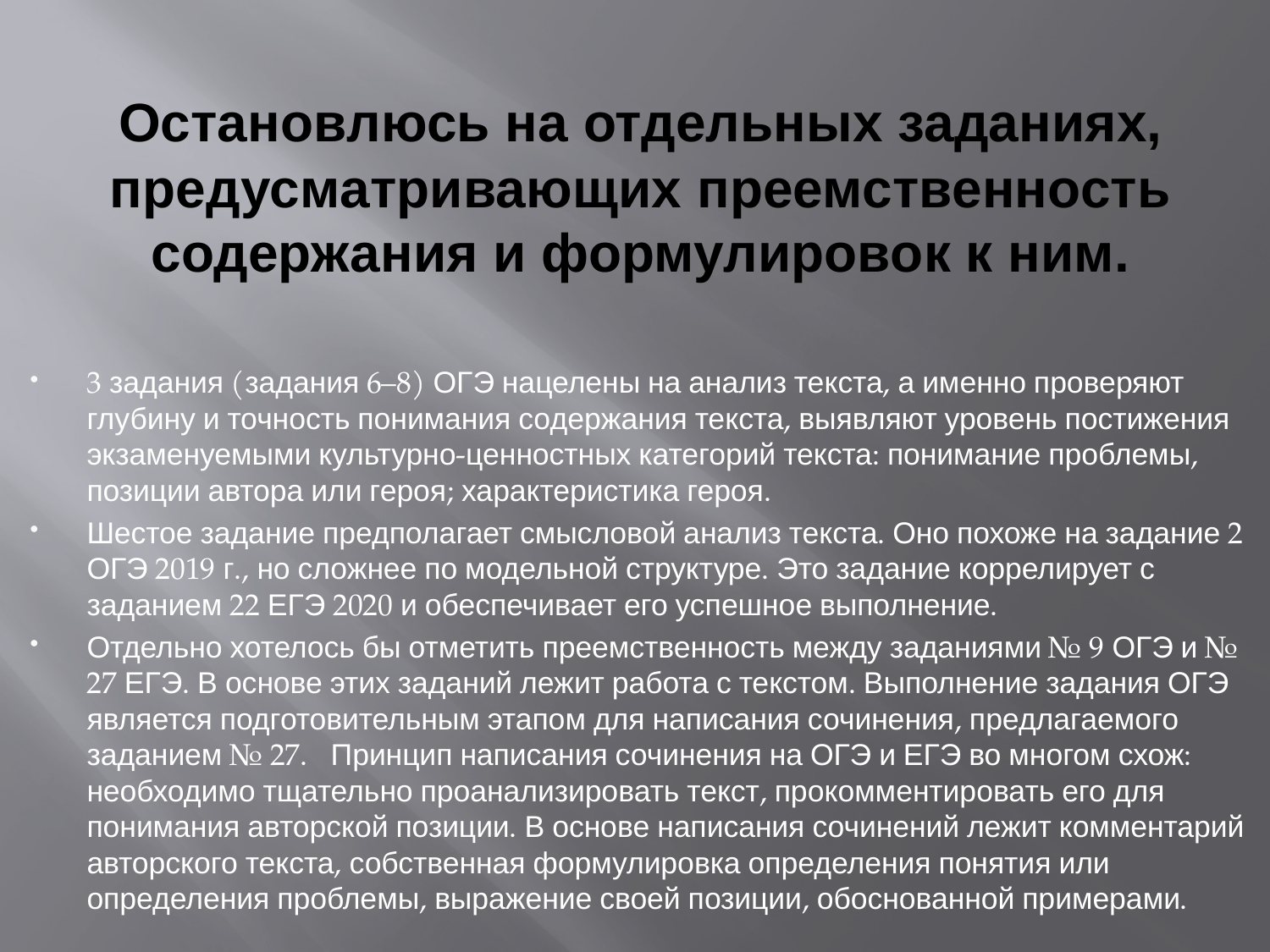

# Остановлюсь на отдельных заданиях, предусматривающих преемственность содержания и формулировок к ним.
3 задания (задания 6–8) ОГЭ нацелены на анализ текста, а именно проверяют глубину и точность понимания содержания текста, выявляют уровень постижения экзаменуемыми культурно-ценностных категорий текста: понимание проблемы, позиции автора или героя; характеристика героя.
Шестое задание предполагает смысловой анализ текста. Оно похоже на задание 2 ОГЭ 2019 г., но сложнее по модельной структуре. Это задание коррелирует с заданием 22 ЕГЭ 2020 и обеспечивает его успешное выполнение.
Отдельно хотелось бы отметить преемственность между заданиями № 9 ОГЭ и № 27 ЕГЭ. В основе этих заданий лежит работа с текстом. Выполнение задания ОГЭ является подготовительным этапом для написания сочинения, предлагаемого заданием № 27.   Принцип написания сочинения на ОГЭ и ЕГЭ во многом схож: необходимо тщательно проанализировать текст, прокомментировать его для понимания авторской позиции. В основе написания сочинений лежит комментарий авторского текста, собственная формулировка определения понятия или определения проблемы, выражение своей позиции, обоснованной примерами.